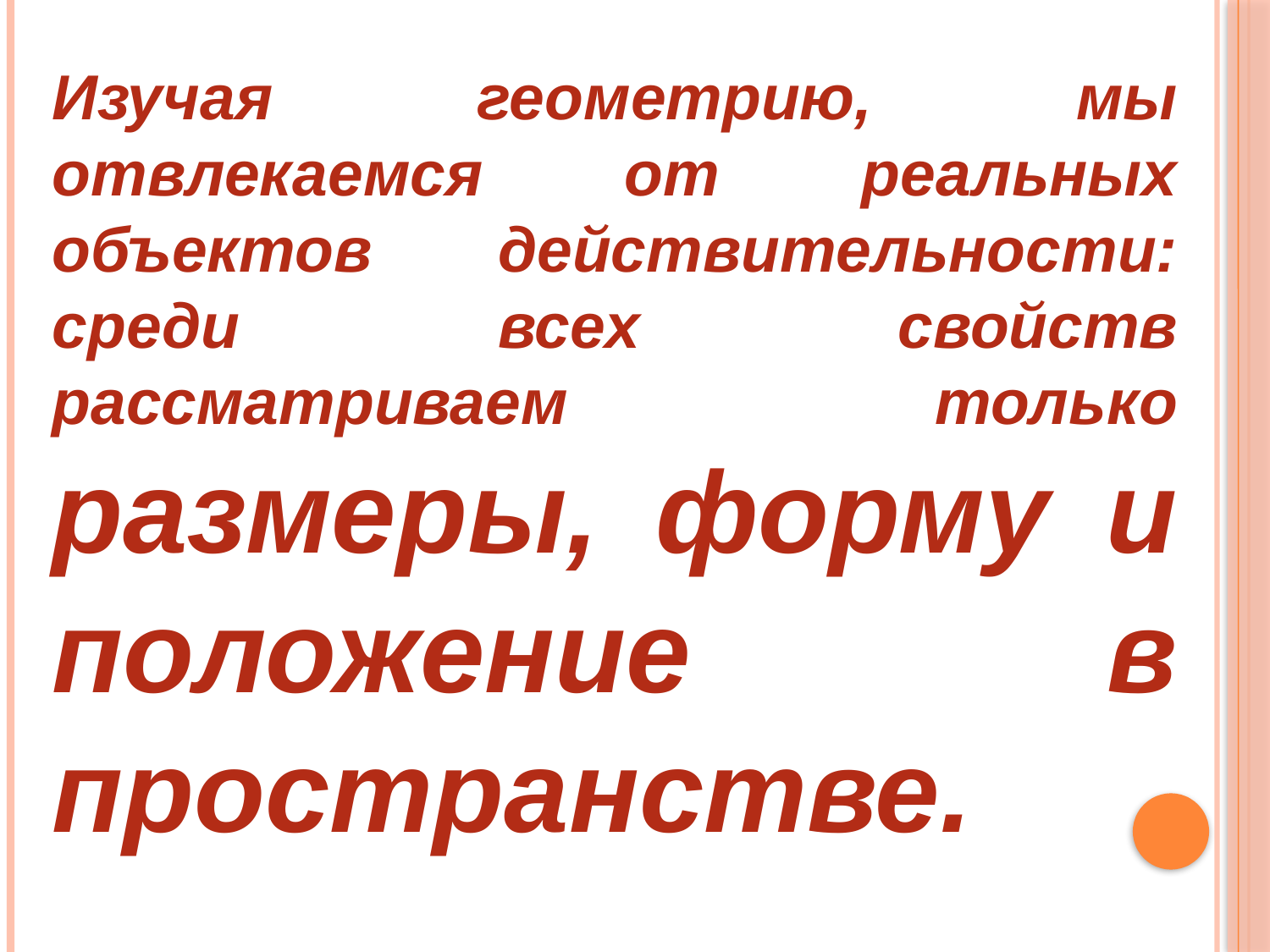

Изучая геометрию, мы отвлекаемся от реальных объектов действительности: среди всех свойств рассматриваем только размеры, форму и положение в пространстве.